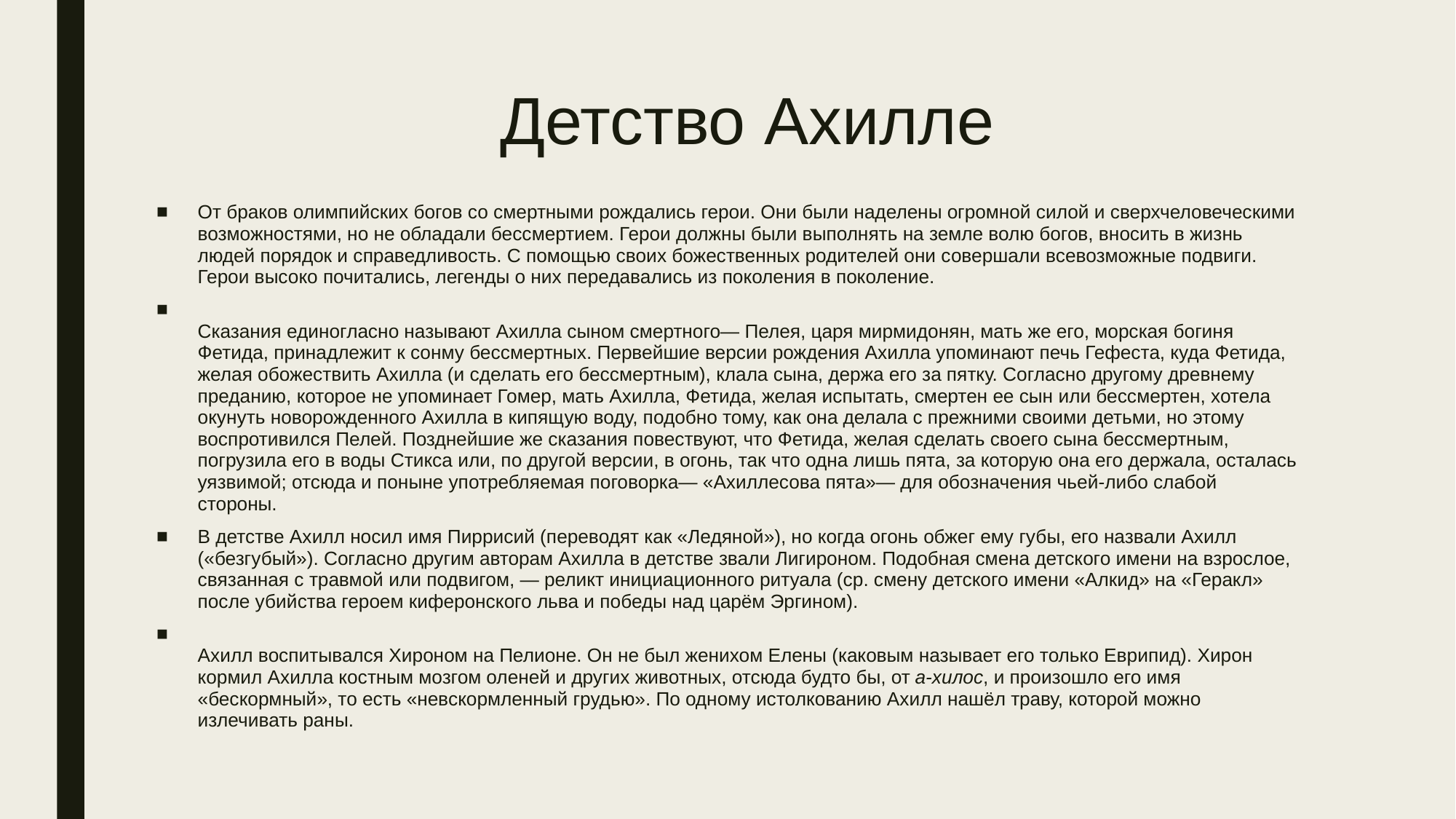

# Детство Ахилле
От браков олимпийских богов со смертными рождались герои. Они были наделены огромной силой и сверхчеловеческими возможностями, но не обладали бессмертием. Герои должны были выполнять на земле волю богов, вносить в жизнь людей порядок и справедливость. С помощью своих божественных родителей они совершали всевозможные подвиги. Герои высоко почитались, легенды о них передавались из поколения в поколение.
Сказания единогласно называют Ахилла сыном смертного— Пелея, царя мирмидонян, мать же его, морская богиня Фетида, принадлежит к сонму бессмертных. Первейшие версии рождения Ахилла упоминают печь Гефеста, куда Фетида, желая обожествить Ахилла (и сделать его бессмертным), клала сына, держа его за пятку. Согласно другому древнему преданию, которое не упоминает Гомер, мать Ахилла, Фетида, желая испытать, смертен ее сын или бессмертен, хотела окунуть новорожденного Ахилла в кипящую воду, подобно тому, как она делала с прежними своими детьми, но этому воспротивился Пелей. Позднейшие же сказания повествуют, что Фетида, желая сделать своего сына бессмертным, погрузила его в воды Стикса или, по другой версии, в огонь, так что одна лишь пята, за которую она его держала, осталась уязвимой; отсюда и поныне употребляемая поговорка— «Ахиллесова пята»— для обозначения чьей-либо слабой стороны.
В детстве Ахилл носил имя Пиррисий (переводят как «Ледяной»), но когда огонь обжег ему губы, его назвали Ахилл («безгубый»). Согласно другим авторам Ахилла в детстве звали Лигироном. Подобная смена детского имени на взрослое, связанная с травмой или подвигом, — реликт инициационного ритуала (ср. смену детского имени «Алкид» на «Геракл» после убийства героем киферонского льва и победы над царём Эргином).
Ахилл воспитывался Хироном на Пелионе. Он не был женихом Елены (каковым называет его только Еврипид). Хирон кормил Ахилла костным мозгом оленей и других животных, отсюда будто бы, от а-хилос, и произошло его имя «бескормный», то есть «невскормленный грудью». По одному истолкованию Ахилл нашёл траву, которой можно излечивать раны.